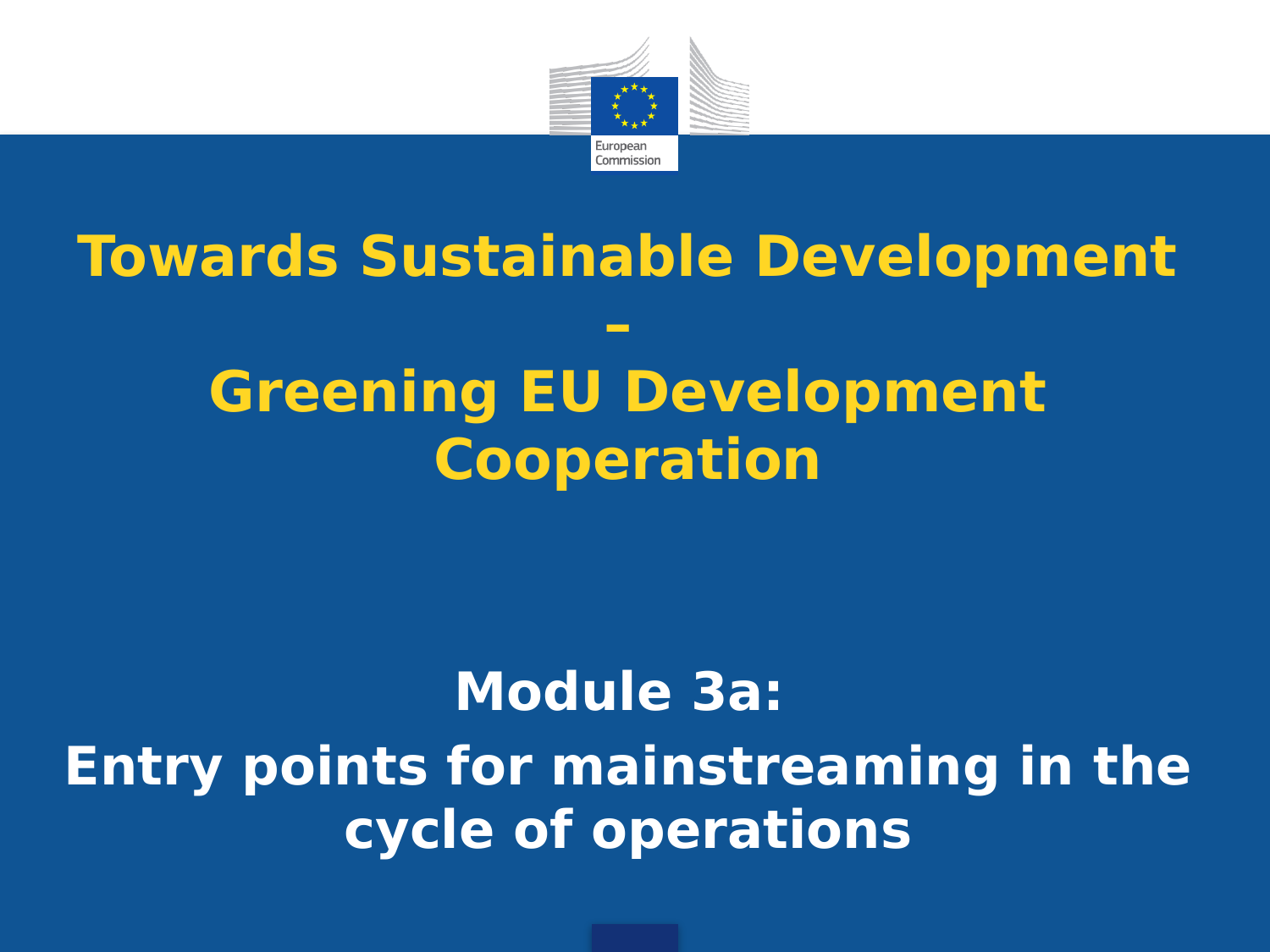

# Towards Sustainable Development – Greening EU Development Cooperation
Module 3a:
Entry points for mainstreaming in the cycle of operations